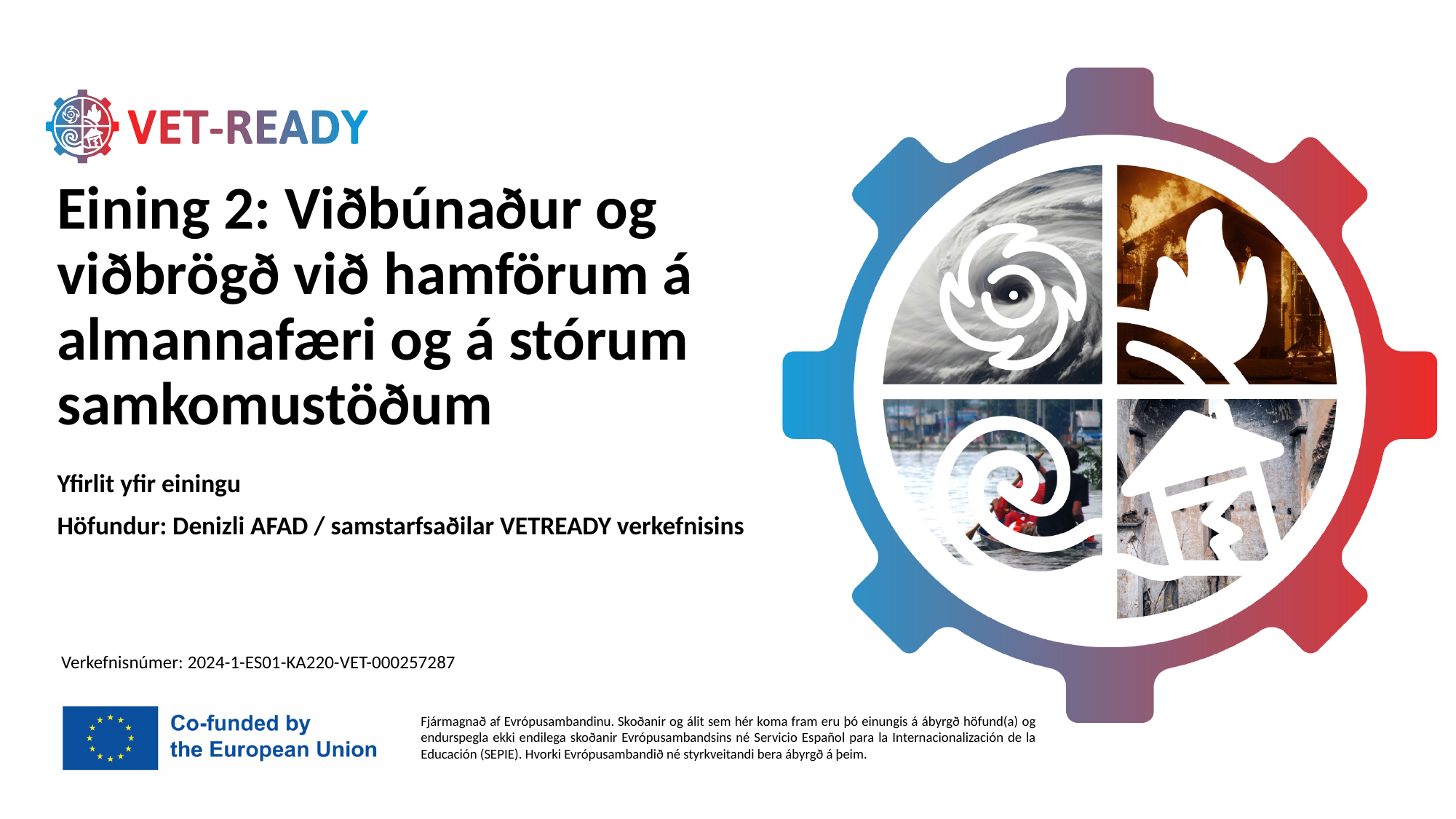

# Eining 2: Viðbúnaður og viðbrögð við hamförum á almannafæri og á stórum samkomustöðum
Yfirlit yfir einingu

Höfundur: Denizli AFAD / samstarfsaðilar VETREADY verkefnisins

 Verkefnisnúmer: 2024-1-ES01-KA220-VET-000257287
Fjármagnað af Evrópusambandinu. Skoðanir og álit sem hér koma fram eru þó einungis á ábyrgð höfund(a) og endurspegla ekki endilega skoðanir Evrópusambandsins né Servicio Español para la Internacionalización de la Educación (SEPIE). Hvorki Evrópusambandið né styrkveitandi bera ábyrgð á þeim.